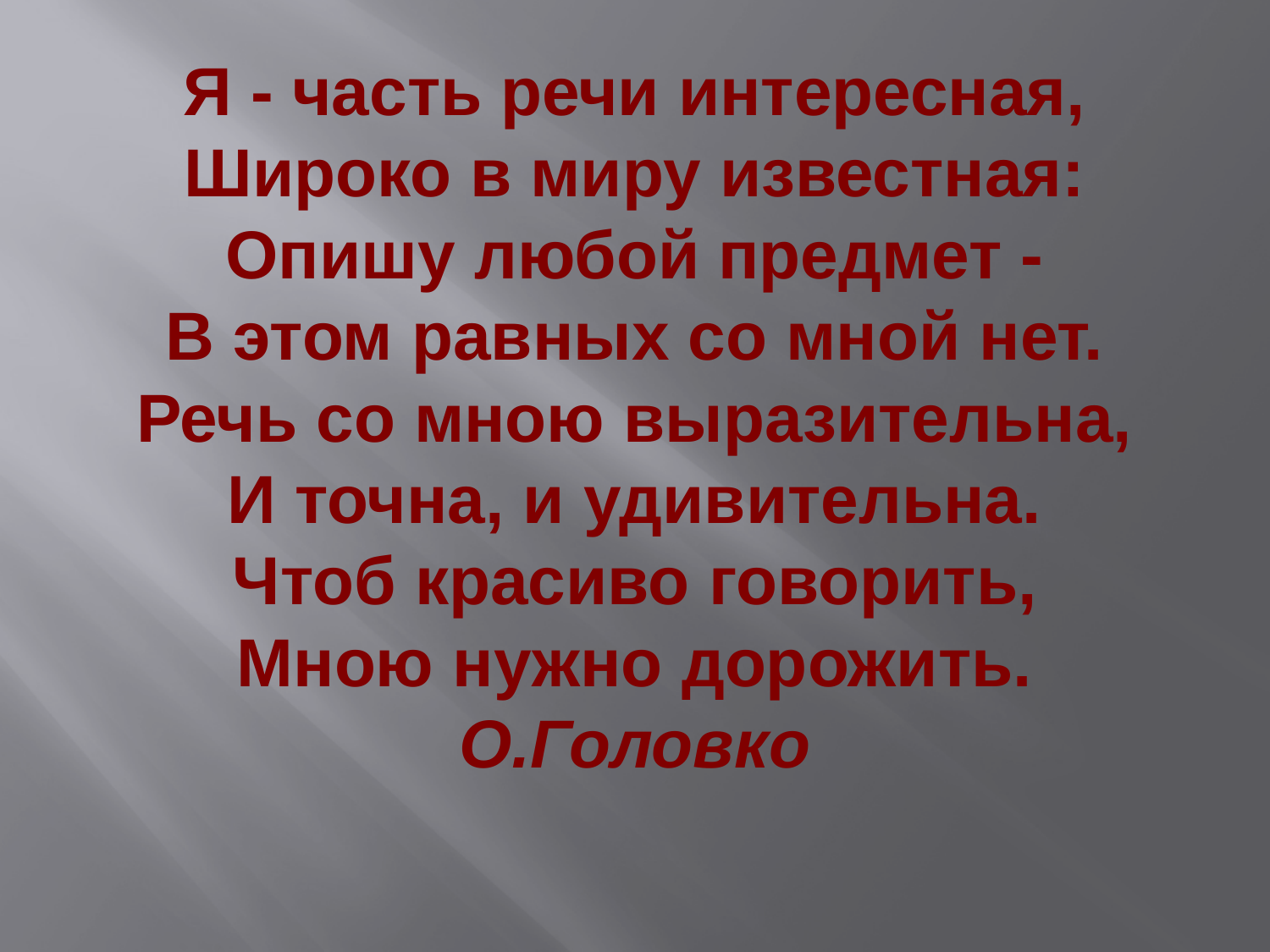

# Я - часть речи интересная, Широко в миру известная: Опишу любой предмет - В этом равных со мной нет. Речь со мною выразительна, И точна, и удивительна. Чтоб красиво говорить, Мною нужно дорожить. О.Головко